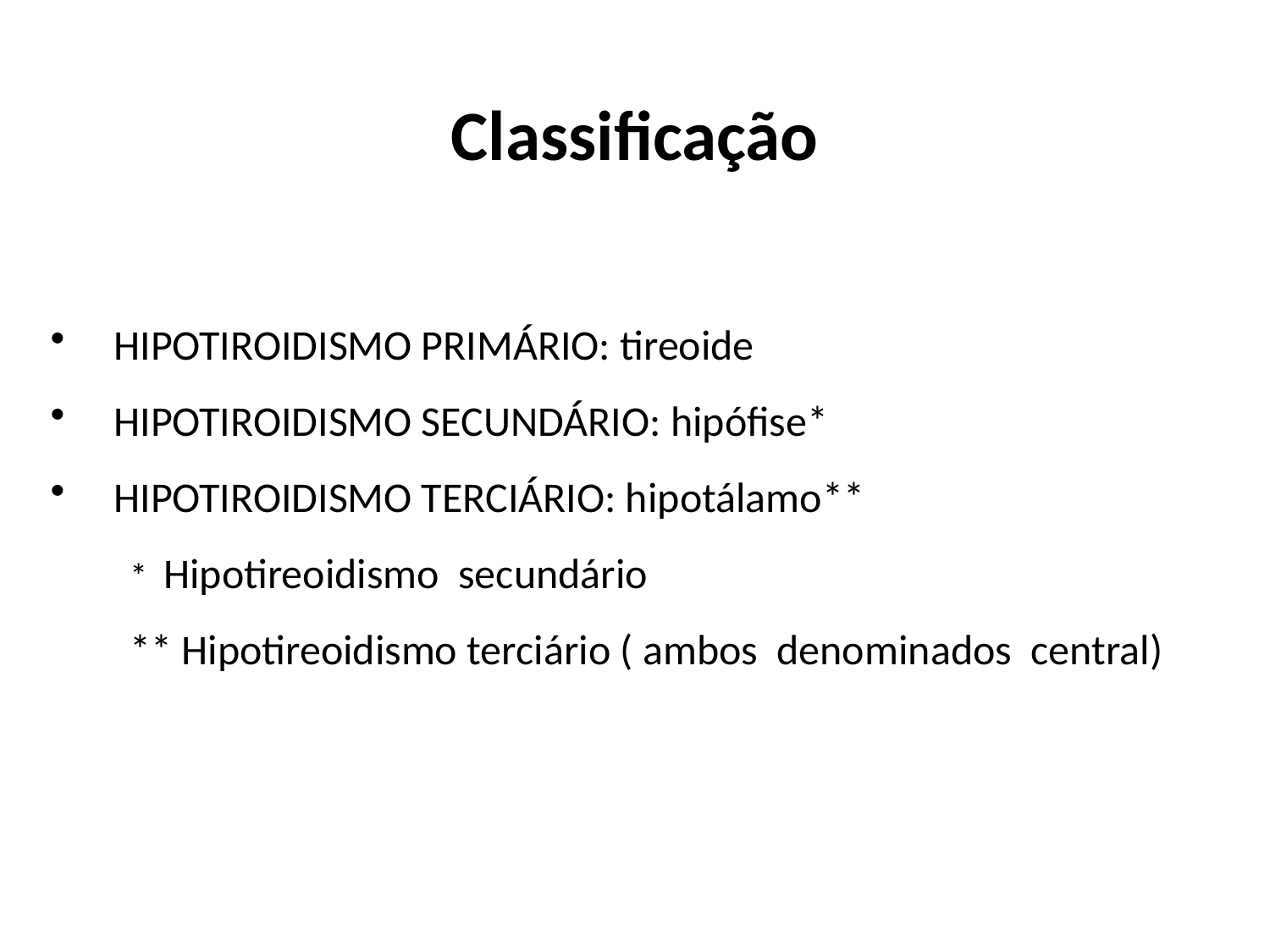

Classificação

HIPOTIROIDISMO PRIMÁRIO: tireoide
HIPOTIROIDISMO SECUNDÁRIO: hipófise*
HIPOTIROIDISMO TERCIÁRIO: hipotálamo**
*  Hipotireoidismo  secundário
** Hipotireoidismo terciário ( ambos  denominados  central)